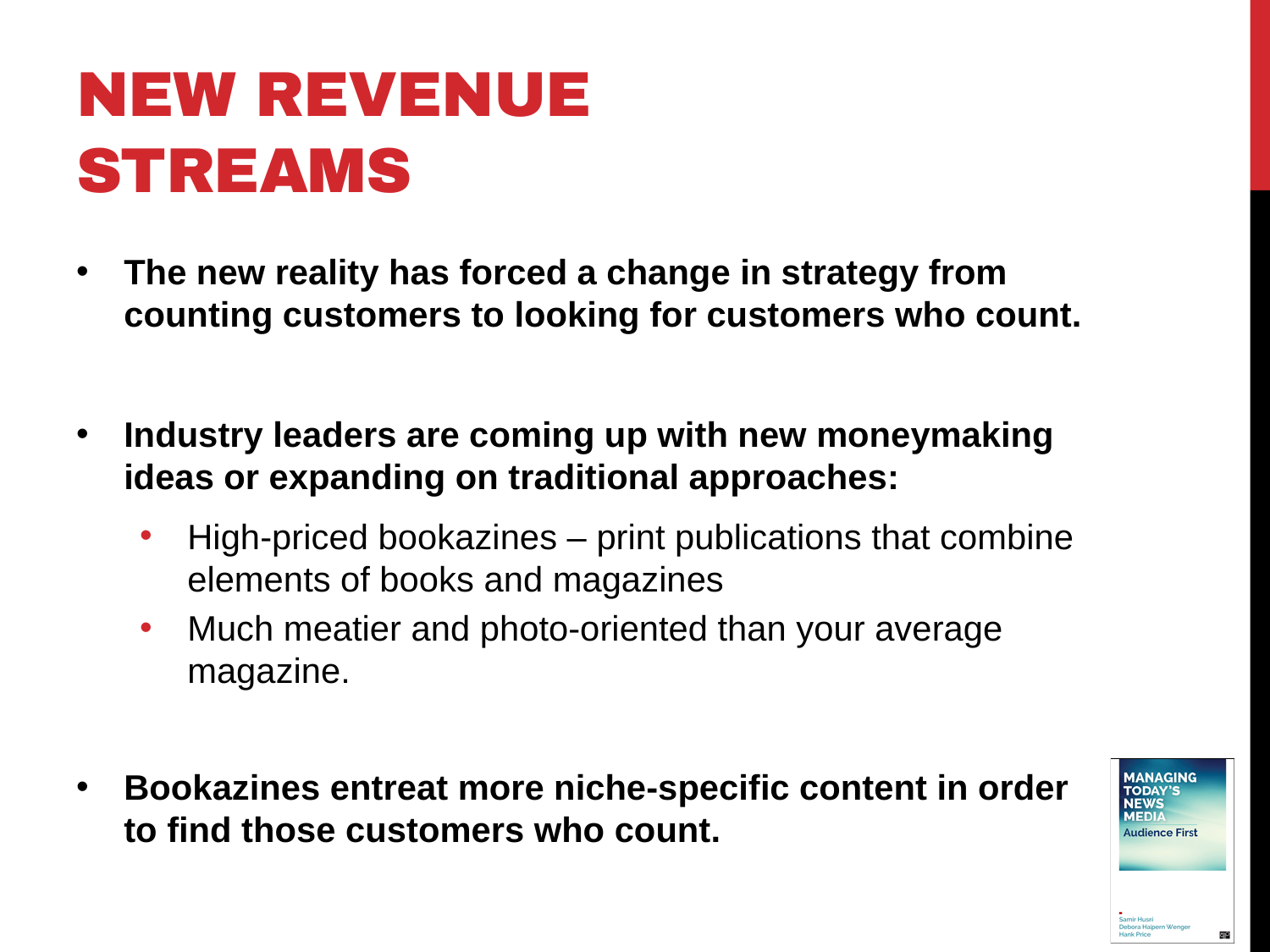

# New revenue streams
The new reality has forced a change in strategy from counting customers to looking for customers who count.

Industry leaders are coming up with new moneymaking ideas or expanding on traditional approaches:
High-priced bookazines – print publications that combine elements of books and magazines
Much meatier and photo-oriented than your average magazine.

Bookazines entreat more niche-specific content in order to find those customers who count.